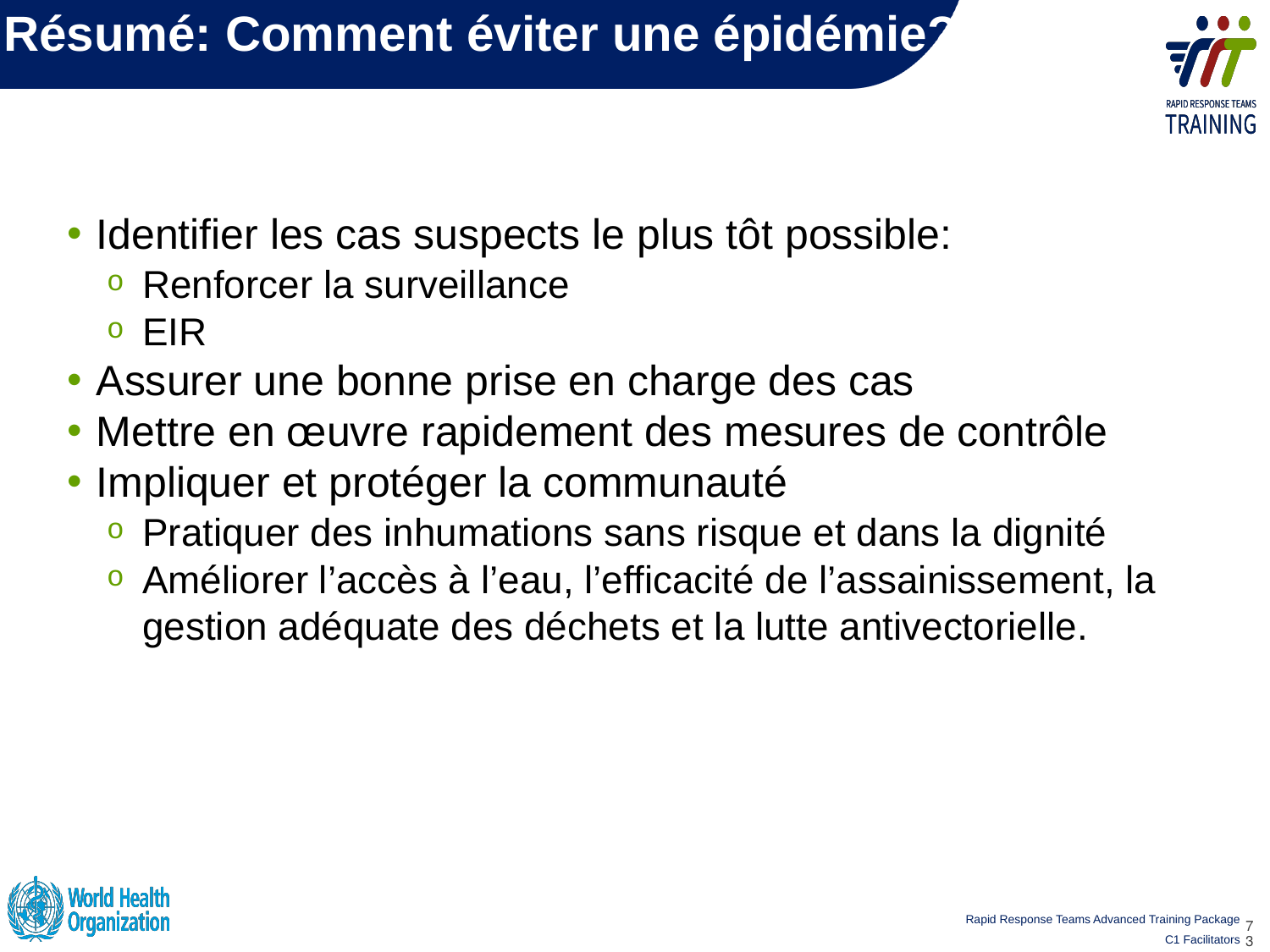

# Résumé: Comment éviter une épidémie?

Identifier les cas suspects le plus tôt possible:
Renforcer la surveillance
EIR
Assurer une bonne prise en charge des cas
Mettre en œuvre rapidement des mesures de contrôle
Impliquer et protéger la communauté
Pratiquer des inhumations sans risque et dans la dignité
Améliorer l’accès à l’eau, l’efficacité de l’assainissement, la gestion adéquate des déchets et la lutte antivectorielle.